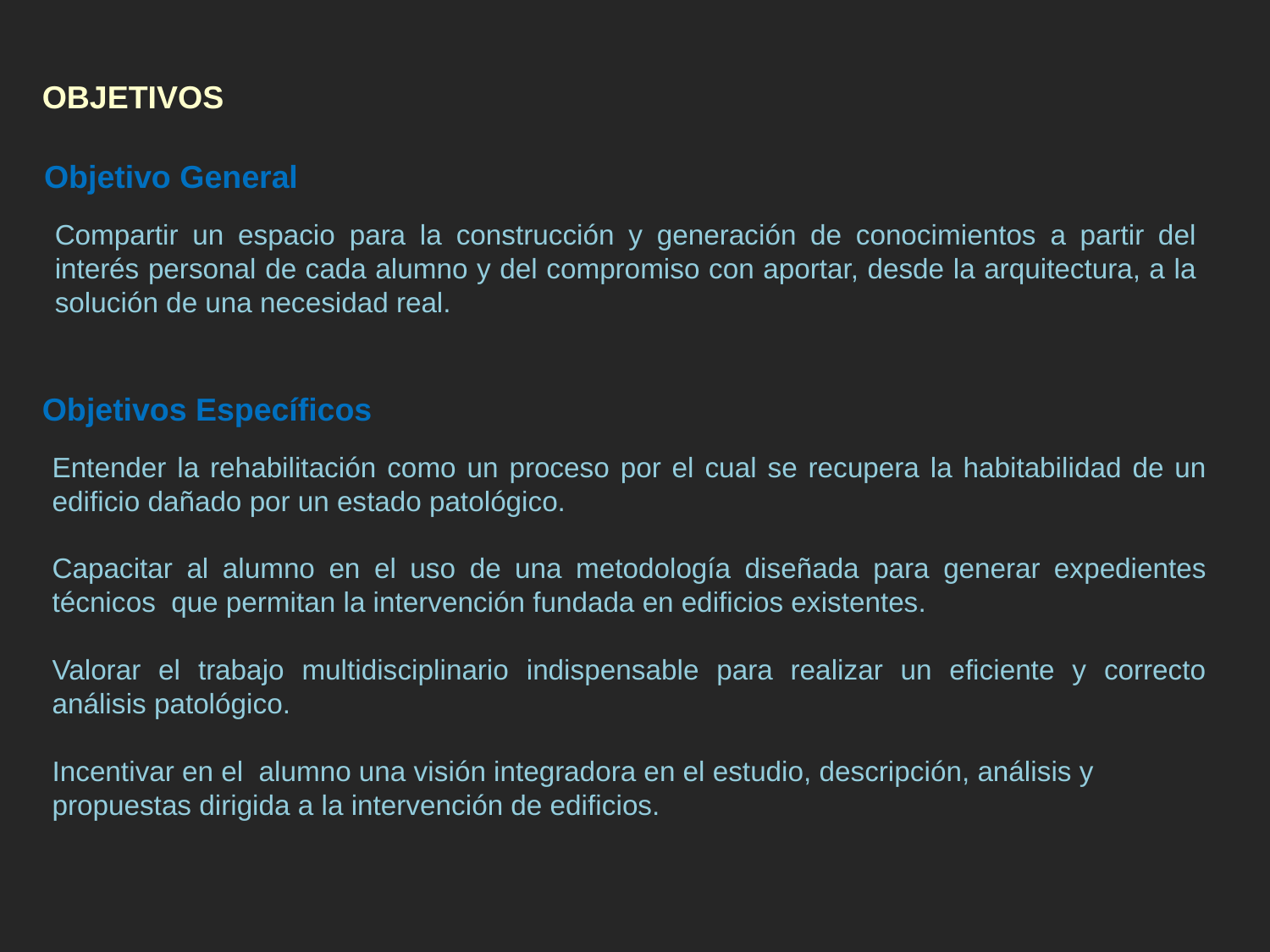

OBJETIVOS

Objetivo General

Compartir un espacio para la construcción y generación de conocimientos a partir del interés personal de cada alumno y del compromiso con aportar, desde la arquitectura, a la solución de una necesidad real.

Objetivos Específicos

Entender la rehabilitación como un proceso por el cual se recupera la habitabilidad de un edificio dañado por un estado patológico.

Capacitar al alumno en el uso de una metodología diseñada para generar expedientes técnicos  que permitan la intervención fundada en edificios existentes.

Valorar el trabajo multidisciplinario indispensable para realizar un eficiente y correcto análisis patológico.

Incentivar en el  alumno una visión integradora en el estudio, descripción, análisis y propuestas dirigida a la intervención de edificios.